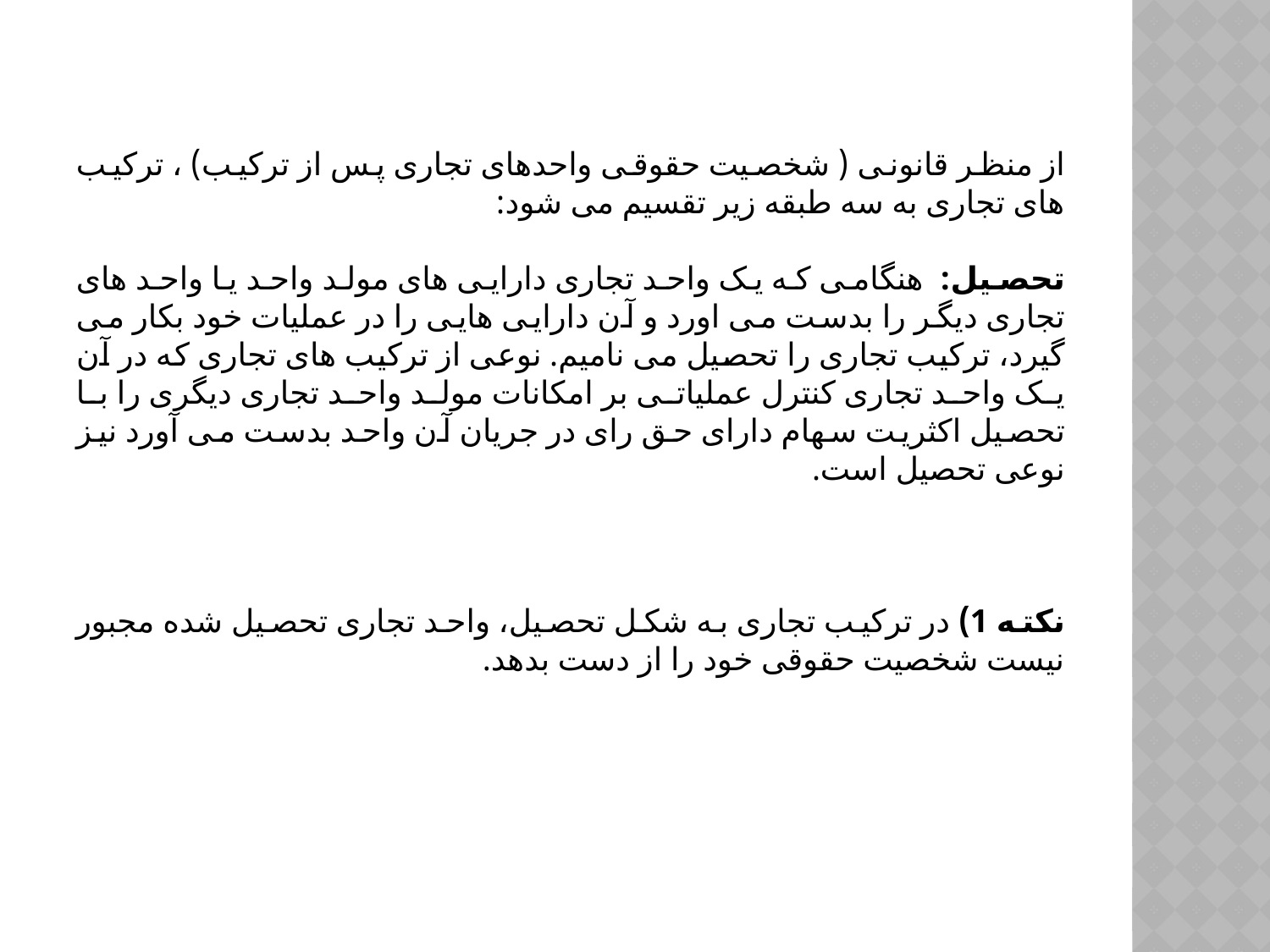

از منظر قانونی ( شخصیت حقوقی واحدهای تجاری پس از ترکیب) ، ترکیب های تجاری به سه طبقه زیر تقسیم می شود:

تحصیل:  هنگامی که یک واحد تجاری دارایی های مولد واحد یا واحد های تجاری دیگر را بدست می اورد و آن دارایی هایی را در عملیات خود بکار می گیرد، ترکیب تجاری را تحصیل می نامیم. نوعی از ترکیب های تجاری که در آن یک واحد تجاری کنترل عملیاتی بر امکانات مولد واحد تجاری دیگری را با تحصیل اکثریت سهام دارای حق رای در جریان آن واحد بدست می آورد نیز نوعی تحصیل است.

نکته 1) در ترکیب تجاری به شکل تحصیل، واحد تجاری تحصیل شده مجبور نیست شخصیت حقوقی خود را از دست بدهد.